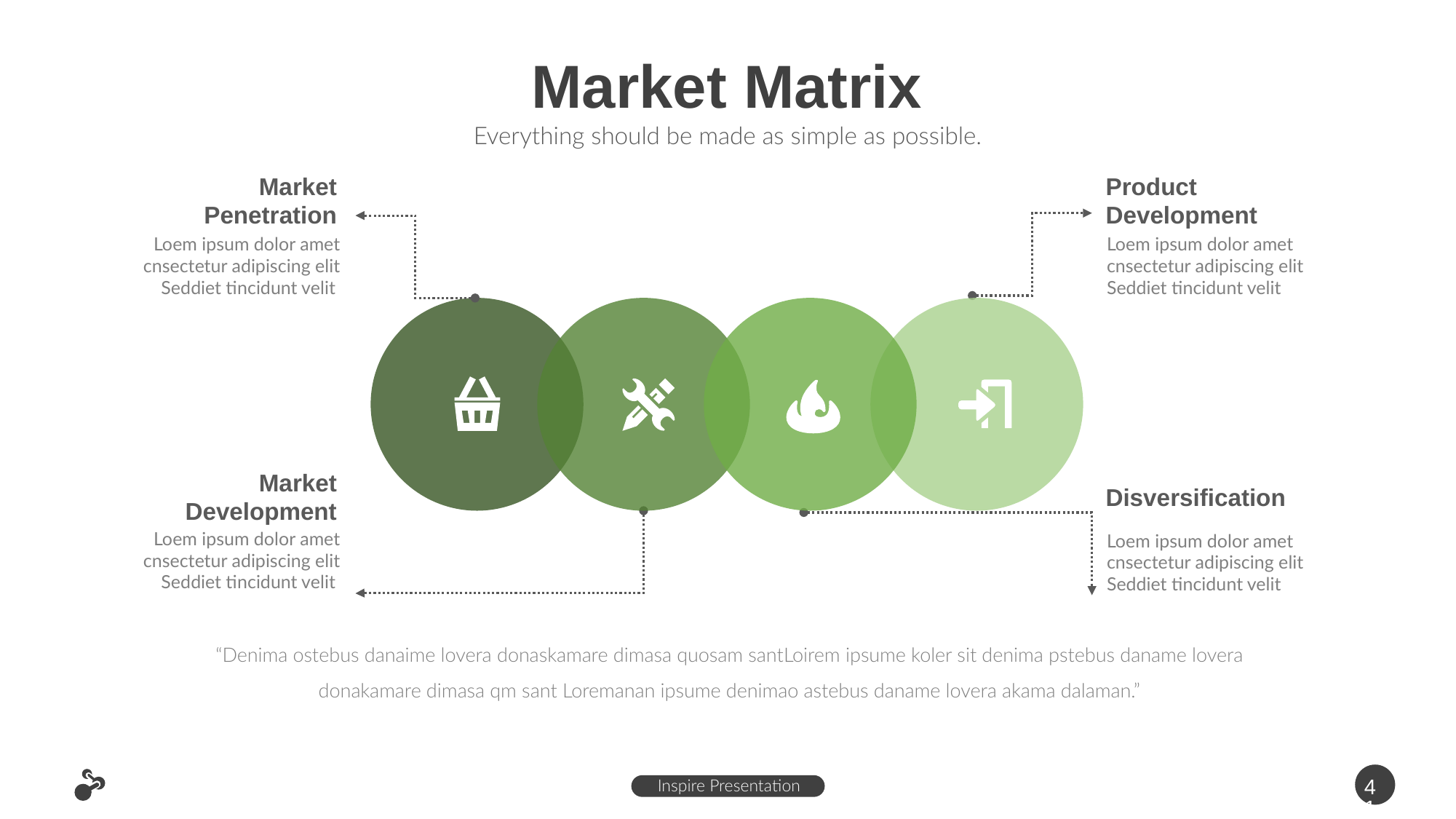

Market Matrix
Everything should be made as simple as possible.
Market Penetration
Loem ipsum dolor amet cnsectetur adipiscing elit Seddiet tincidunt velit
Product Development
Loem ipsum dolor amet cnsectetur adipiscing elit Seddiet tincidunt velit

Market Development
Loem ipsum dolor amet cnsectetur adipiscing elit Seddiet tincidunt velit
Disversification
Loem ipsum dolor amet cnsectetur adipiscing elit Seddiet tincidunt velit
“Denima ostebus danaime lovera donaskamare dimasa quosam santLoirem ipsume koler sit denima pstebus daname lovera donakamare dimasa qm sant Loremanan ipsume denimao astebus daname lovera akama dalaman.”

41

Inspire Presentation